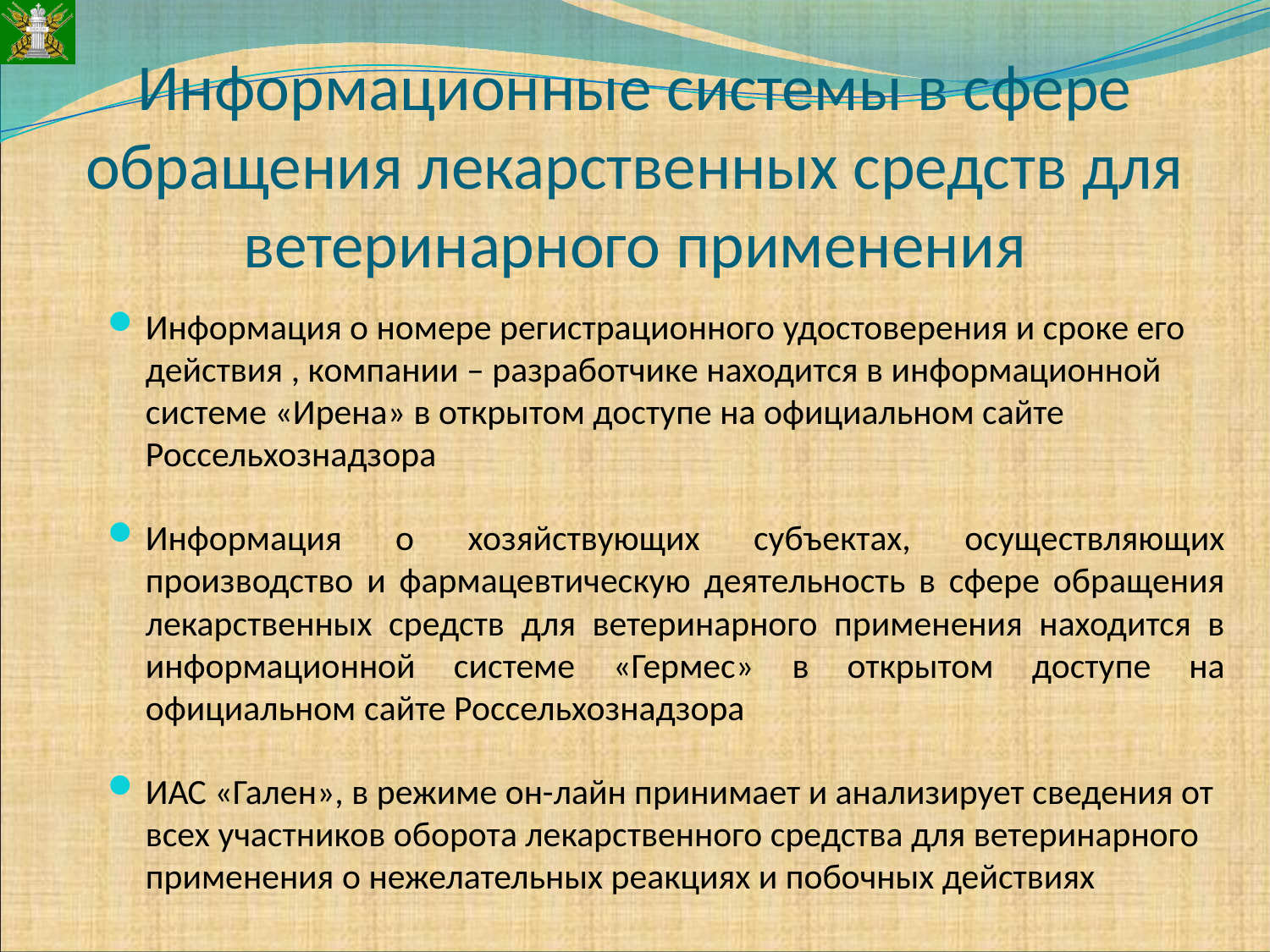

# Информационные системы в сфере обращения лекарственных средств для ветеринарного применения
Информация о номере регистрационного удостоверения и сроке его действия , компании – разработчике находится в информационной системе «Ирена» в открытом доступе на официальном сайте Россельхознадзора

Информация о хозяйствующих субъектах, осуществляющих производство и фармацевтическую деятельность в сфере обращения лекарственных средств для ветеринарного применения находится в информационной системе «Гермес» в открытом доступе на официальном сайте Россельхознадзора

ИАС «Гален», в режиме он-лайн принимает и анализирует сведения от всех участников оборота лекарственного средства для ветеринарного применения о нежелательных реакциях и побочных действиях